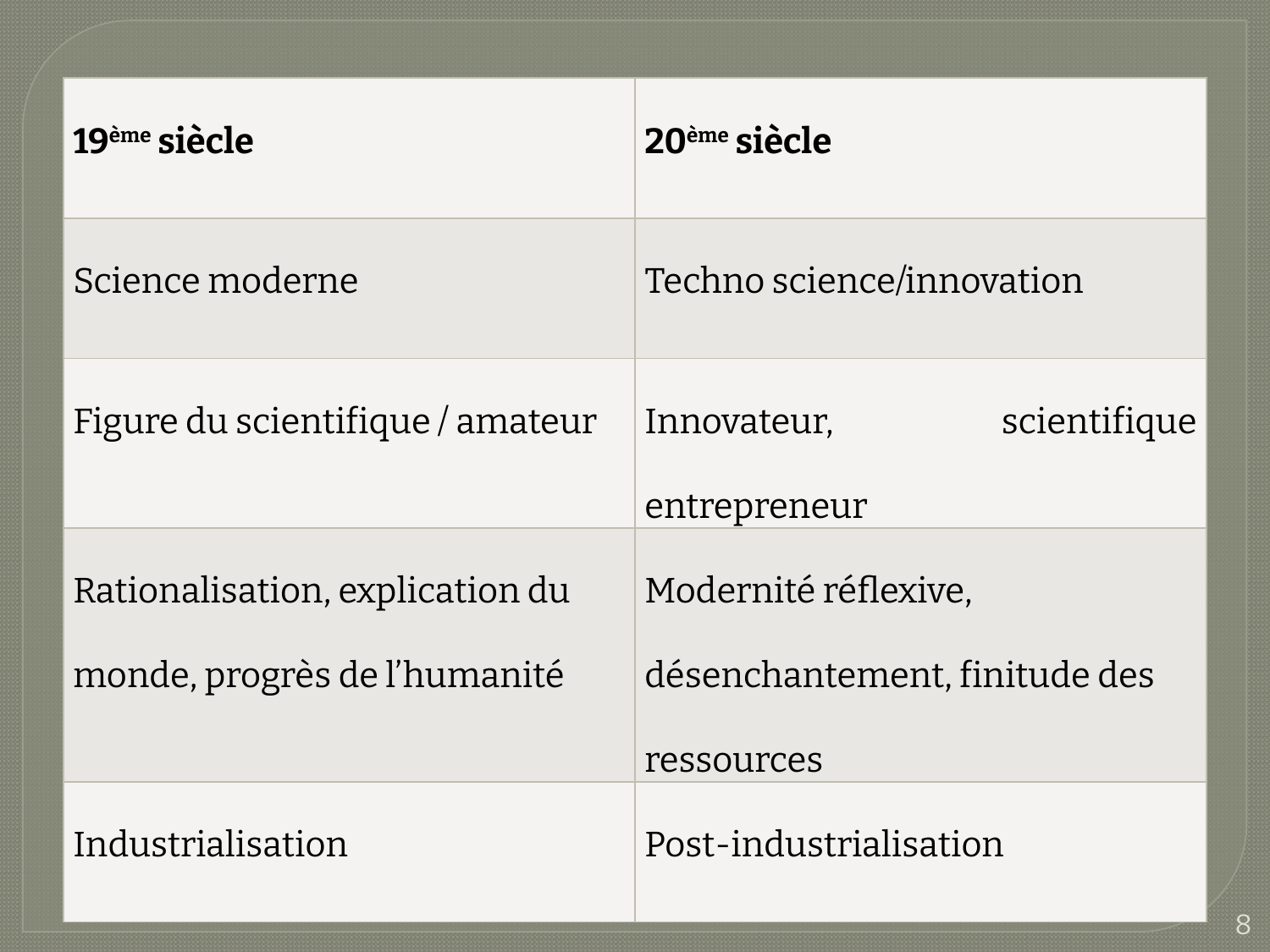

| 19ème siècle | 20ème siècle |
| --- | --- |
| Science moderne | Techno science/innovation |
| Figure du scientifique / amateur | Innovateur, scientifique entrepreneur |
| Rationalisation, explication du monde, progrès de l’humanité | Modernité réflexive, désenchantement, finitude des ressources |
| Industrialisation | Post-industrialisation |
8